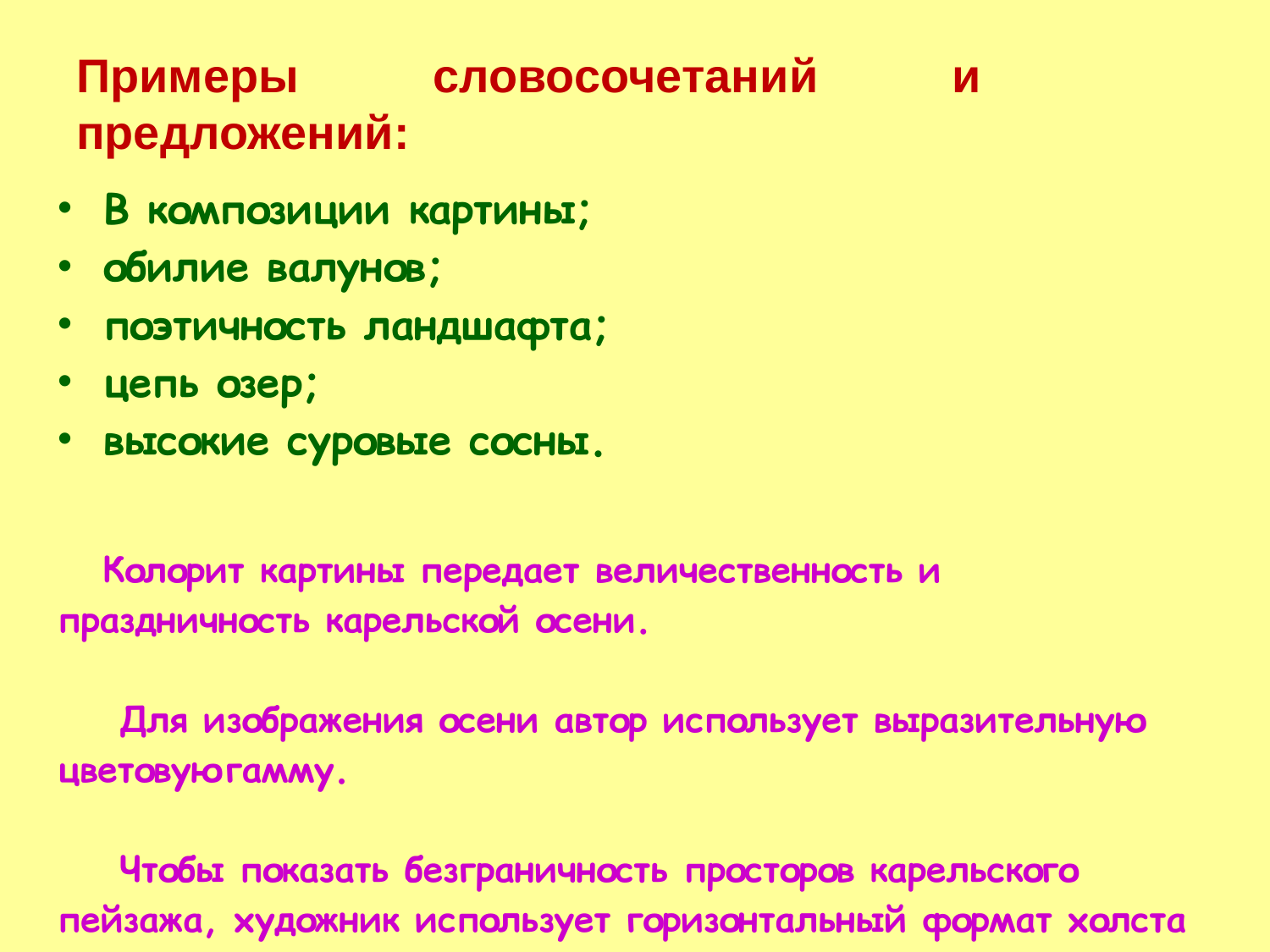

# Примеры словосочетаний и предложений:
В композиции картины;
обилие валунов;
поэтичность ландшафта;
цепь озер;
высокие суровые сосны.

    Колорит картины передает величественность и
праздничность карельской осени.

    Для изображения осени автор использует выразительную
цветовую гамму.

    Чтобы показать безграничность просторов карельского
пейзажа, художник использует горизонтальный формат холста